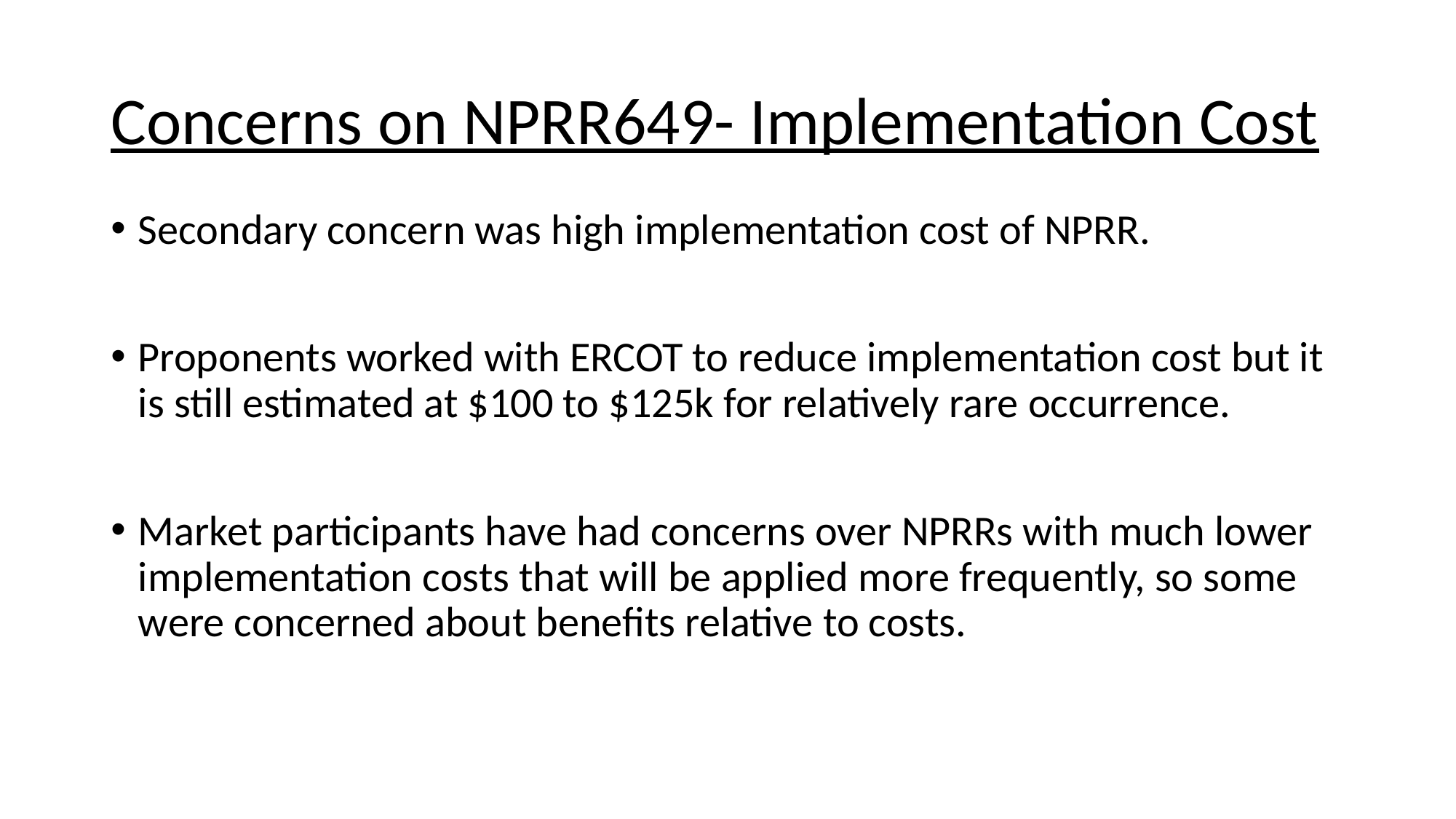

# Concerns on NPRR649- Implementation Cost
Secondary concern was high implementation cost of NPRR.

Proponents worked with ERCOT to reduce implementation cost but it is still estimated at $100 to $125k for relatively rare occurrence.

Market participants have had concerns over NPRRs with much lower implementation costs that will be applied more frequently, so some were concerned about benefits relative to costs.